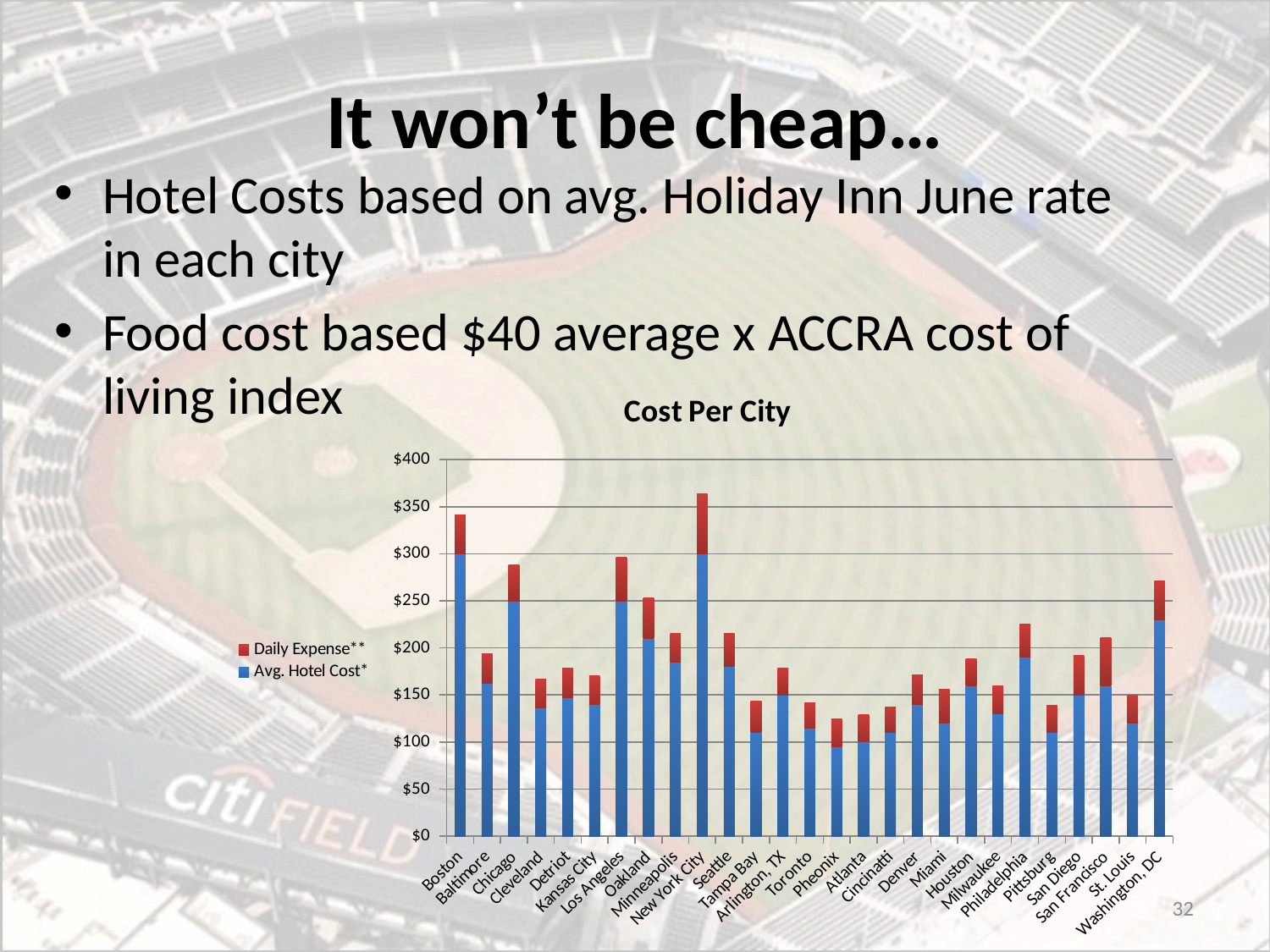

# It won’t be cheap…
Hotel Costs based on avg. Holiday Inn June rate in each city
Food cost based $40 average x ACCRA cost of living index

### Chart: Cost Per City

| Category | Avg. Hotel Cost* | Daily Expense** |
|---|---|---|
| Boston | 300.0 | 41.4 |
| Baltimore | 162.0 | 32.1 |
| Chicago | 250.0 | 38.4 |
| Cleveland | 136.0 | 30.6 |
| Detriot | 147.0 | 31.8 |
| Kansas City | 140.0 | 30.3 |
| Los Angeles | 250.0 | 45.9 |
| Oakland | 210.0 | 43.5 |
| Minneapolis | 185.0 | 30.6 |
| New York City | 300.0 | 63.6 |
| Seattle | 180.0 | 35.4 |
| Tampa Bay | 110.0 | 33.6 |
| Arlington, TX | 150.0 | 28.5 |
| Toronto | 115.0 | 27.0 |
| Pheonix | 95.0 | 29.4 |
| Atlanta | 100.0 | 29.1 |
| Cincinatti | 110.0 | 27.3 |
| Denver | 140.0 | 30.9 |
| Miami | 120.0 | 36.0 |
| Houston | 160.0 | 28.8 |
| Milwaukee | 130.0 | 30.0 |
| Philadelphia | 190.0 | 35.7 |
| Pittsburg | 110.0 | 29.1 |
| San Diego | 150.0 | 42.0 |
| San Francisco | 160.0 | 51.3 |
| St. Louis | 120.0 | 29.7 |
| Washington, DC | 230.0 | 41.1 |
32